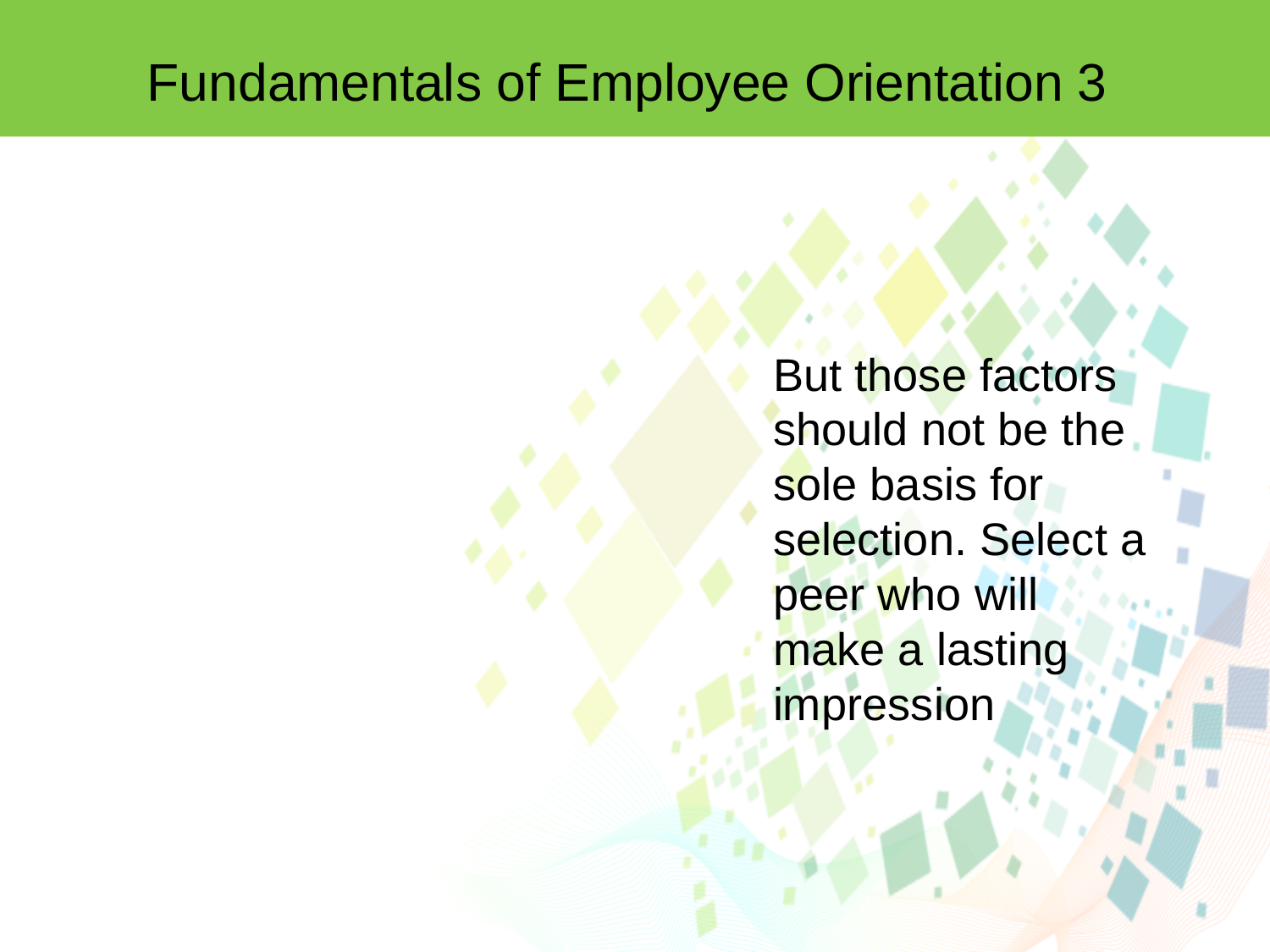

Fundamentals of Employee Orientation 3
But those factors should not be the sole basis for selection. Select a peer who will
make a lasting impression